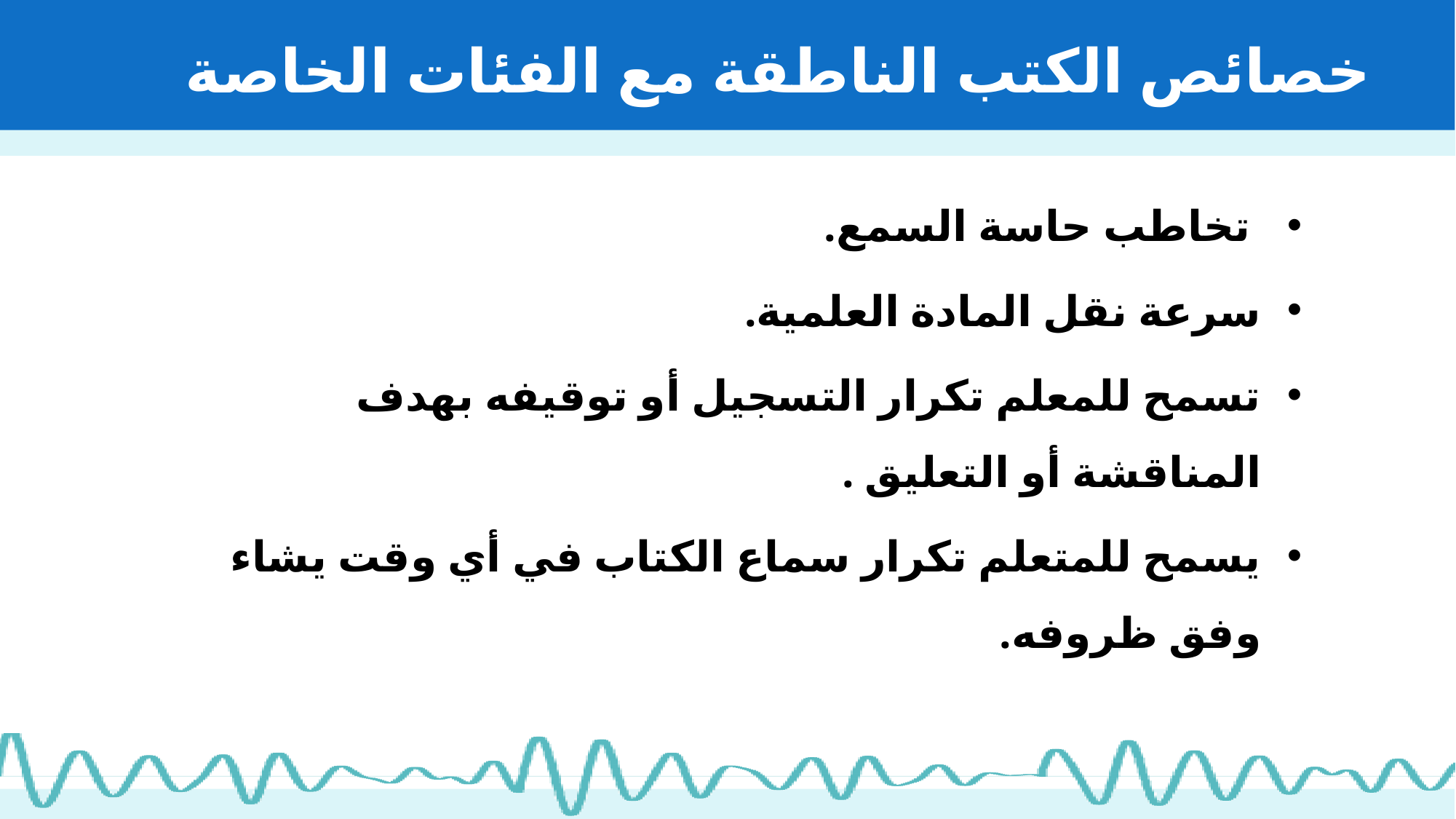

# خصائص الكتب الناطقة مع الفئات الخاصة
 تخاطب حاسة السمع.
سرعة نقل المادة العلمية.
تسمح للمعلم تكرار التسجيل أو توقيفه بهدف المناقشة أو التعليق .
يسمح للمتعلم تكرار سماع الكتاب في أي وقت يشاء وفق ظروفه.